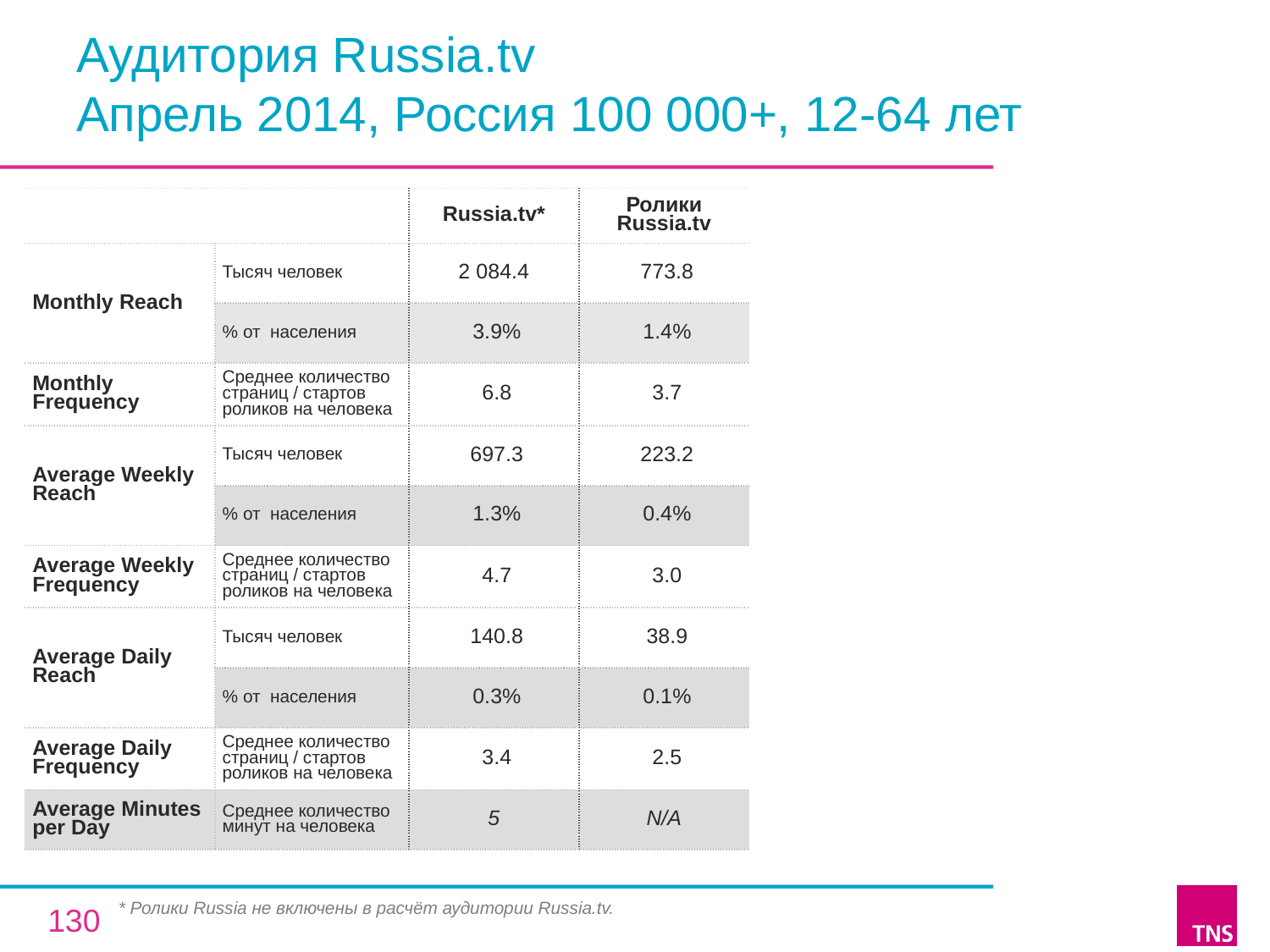

# Аудитория Russia.tv Апрель 2014, Россия 100 000+, 12-64 лет
|  |  | Russia.tv\* | Ролики Russia.tv |
| --- | --- | --- | --- |
| Monthly Reach | Тысяч человек | 2 084.4 | 773.8 |
|  | % от населения | 3.9% | 1.4% |
| Monthly Frequency | Среднее количество страниц / стартов роликов на человека | 6.8 | 3.7 |
| Average Weekly Reach | Тысяч человек | 697.3 | 223.2 |
|  | % от населения | 1.3% | 0.4% |
| Average Weekly Frequency | Среднее количество страниц / стартов роликов на человека | 4.7 | 3.0 |
| Average Daily Reach | Тысяч человек | 140.8 | 38.9 |
|  | % от населения | 0.3% | 0.1% |
| Average Daily Frequency | Среднее количество страниц / стартов роликов на человека | 3.4 | 2.5 |
| Average Minutes per Day | Среднее количество минут на человека | 5 | N/A |
* Ролики Russia не включены в расчёт аудитории Russia.tv.
130